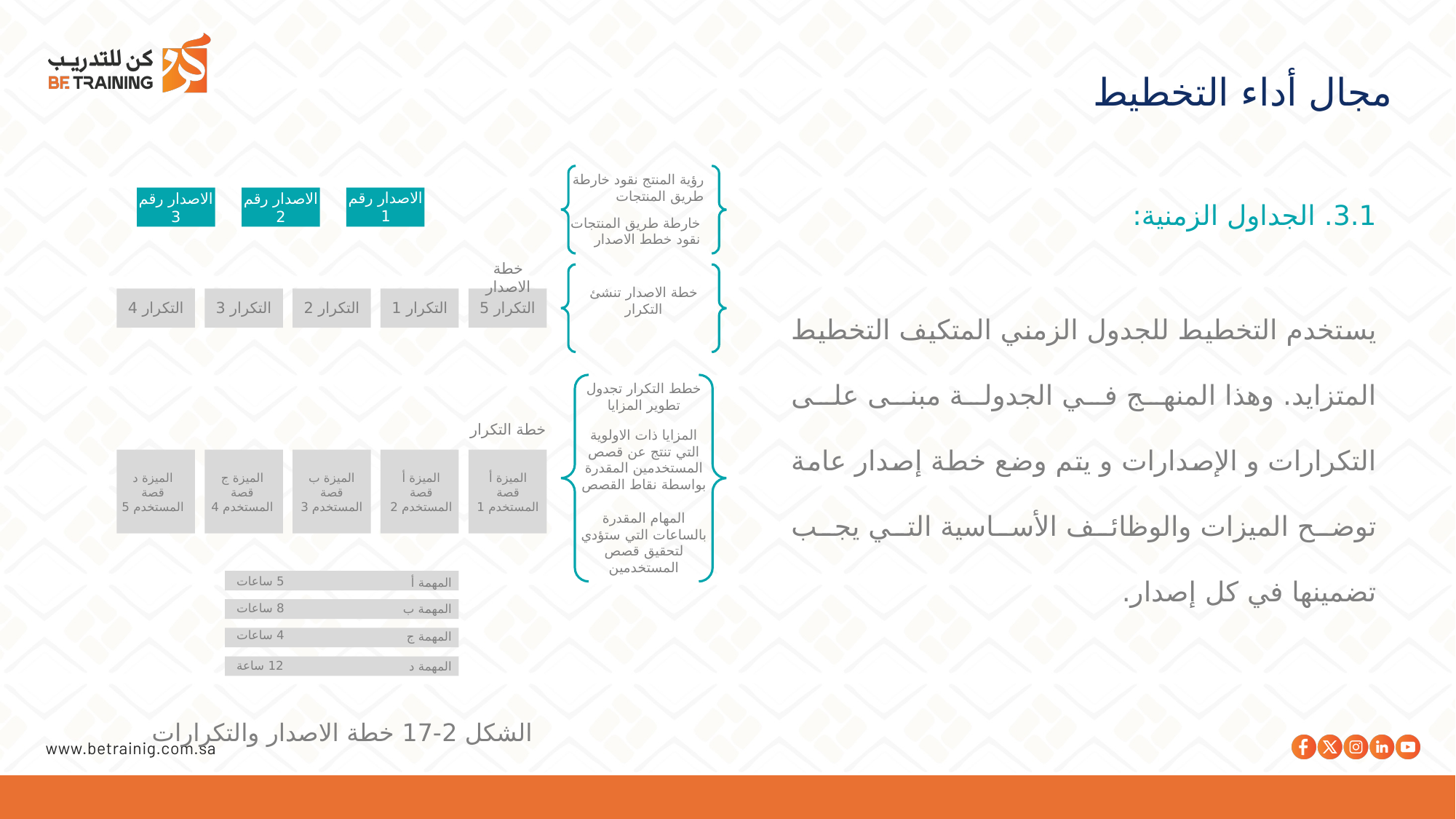

مجال أداء التخطيط

رؤية المنتج نقود خارطة طريق المنتجات
3.1. الجداول الزمنية:

يستخدم التخطيط للجدول الزمني المتكيف التخطيط المتزايد. وهذا المنهج في الجدولة مبنى على التكرارات و الإصدارات و يتم وضع خطة إصدار عامة توضح الميزات والوظائف الأساسية التي يجب تضمينها في كل إصدار.
الاصدار رقم 1
الاصدار رقم 2
الاصدار رقم 3

خارطة طريق المنتجات
نقود خطط الاصدار
خطة الاصدار

خطة الاصدار تنشئ التكرار

التكرار 4
التكرار 3
التكرار 2
التكرار 1
التكرار 5
خطط التكرار تجدول تطوير المزايا

خطة التكرار
المزايا ذات الاولوية التي تنتج عن قصص المستخدمين المقدرة بواسطة نقاط القصص

الميزة د
قصة المستخدم 5
الميزة ج
قصة المستخدم 4
الميزة ب
قصة المستخدم 3
الميزة أ
قصة المستخدم 2
الميزة أ
قصة المستخدم 1
المهام المقدرة بالساعات التي ستؤدي لتحقيق قصص المستخدمين
5 ساعات
المهمة أ

8 ساعات
المهمة ب

4 ساعات
المهمة ج

12 ساعة
المهمة د

الشكل 2-17 خطة الاصدار والتكرارات